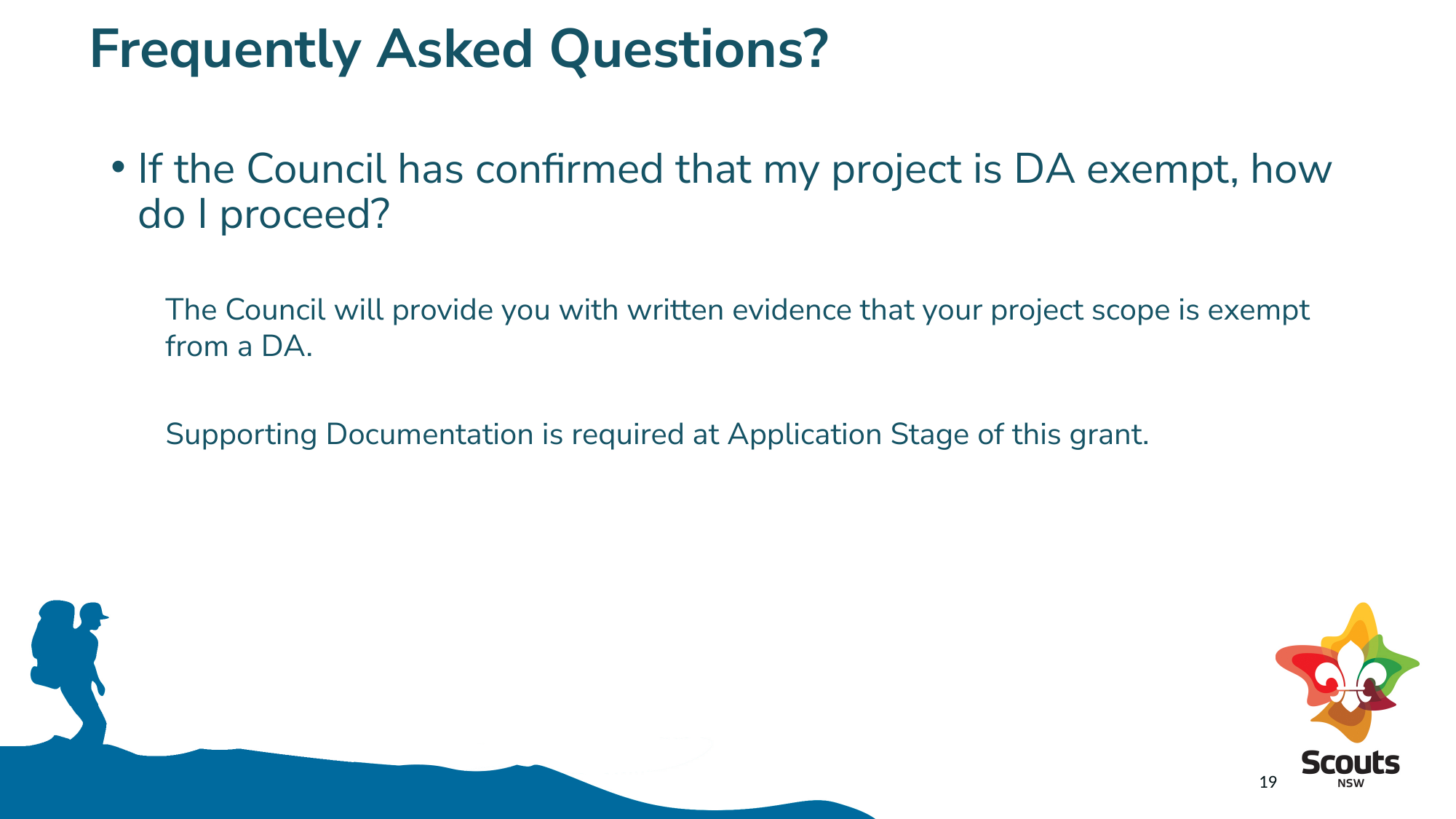

# Frequently Asked Questions?

If the Council has confirmed that my project is DA exempt, how do I proceed?

The Council will provide you with written evidence that your project scope is exempt from a DA.

Supporting Documentation is required at Application Stage of this grant.
19